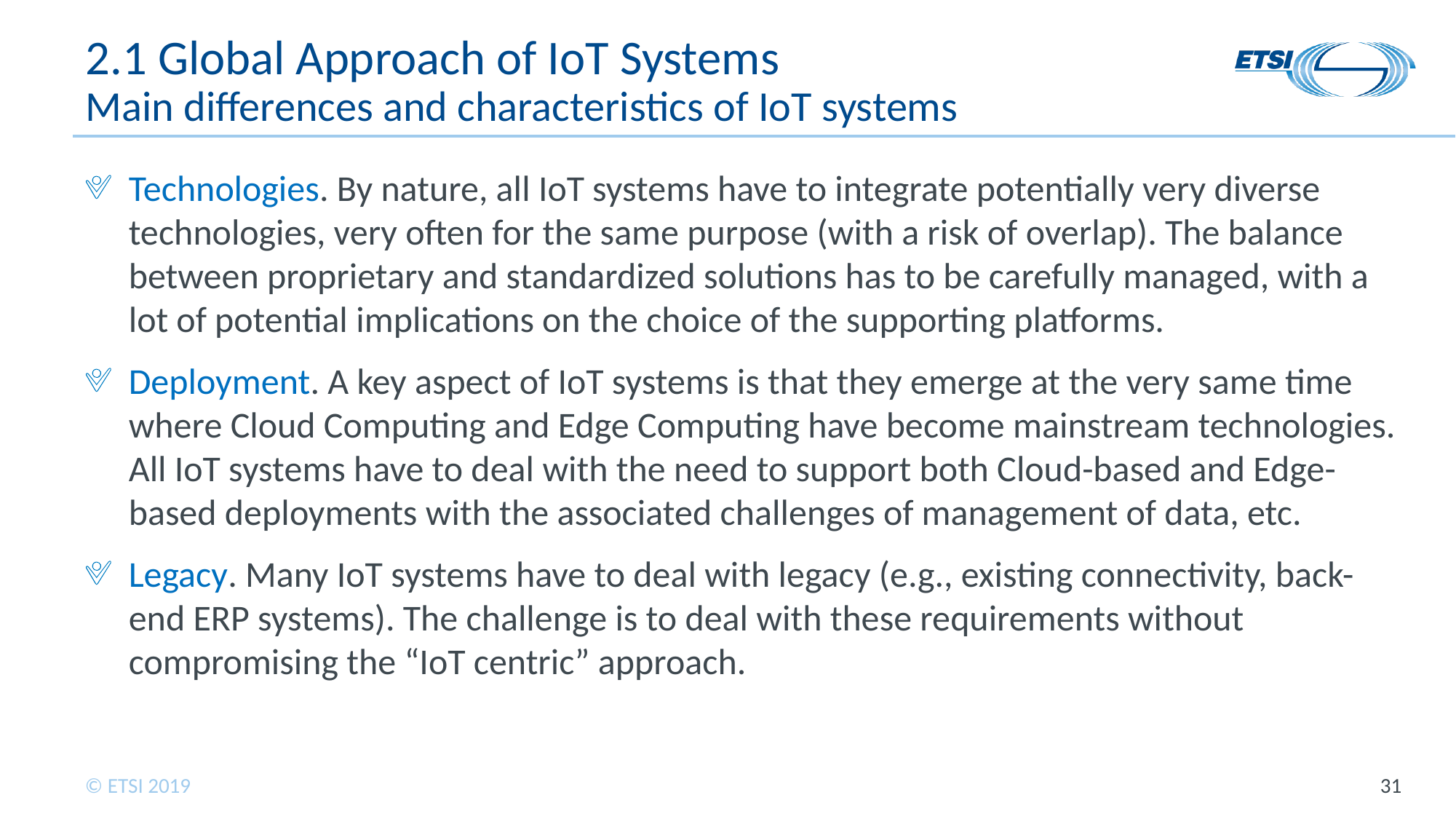

# 2.1 Global Approach of IoT Systems Main differences and characteristics of IoT systems
Technologies. By nature, all IoT systems have to integrate potentially very diverse technologies, very often for the same purpose (with a risk of overlap). The balance between proprietary and standardized solutions has to be carefully managed, with a lot of potential implications on the choice of the supporting platforms.
Deployment. A key aspect of IoT systems is that they emerge at the very same time where Cloud Computing and Edge Computing have become mainstream technologies. All IoT systems have to deal with the need to support both Cloud-based and Edge-based deployments with the associated challenges of management of data, etc.
Legacy. Many IoT systems have to deal with legacy (e.g., existing connectivity, back-end ERP systems). The challenge is to deal with these requirements without compromising the “IoT centric” approach.